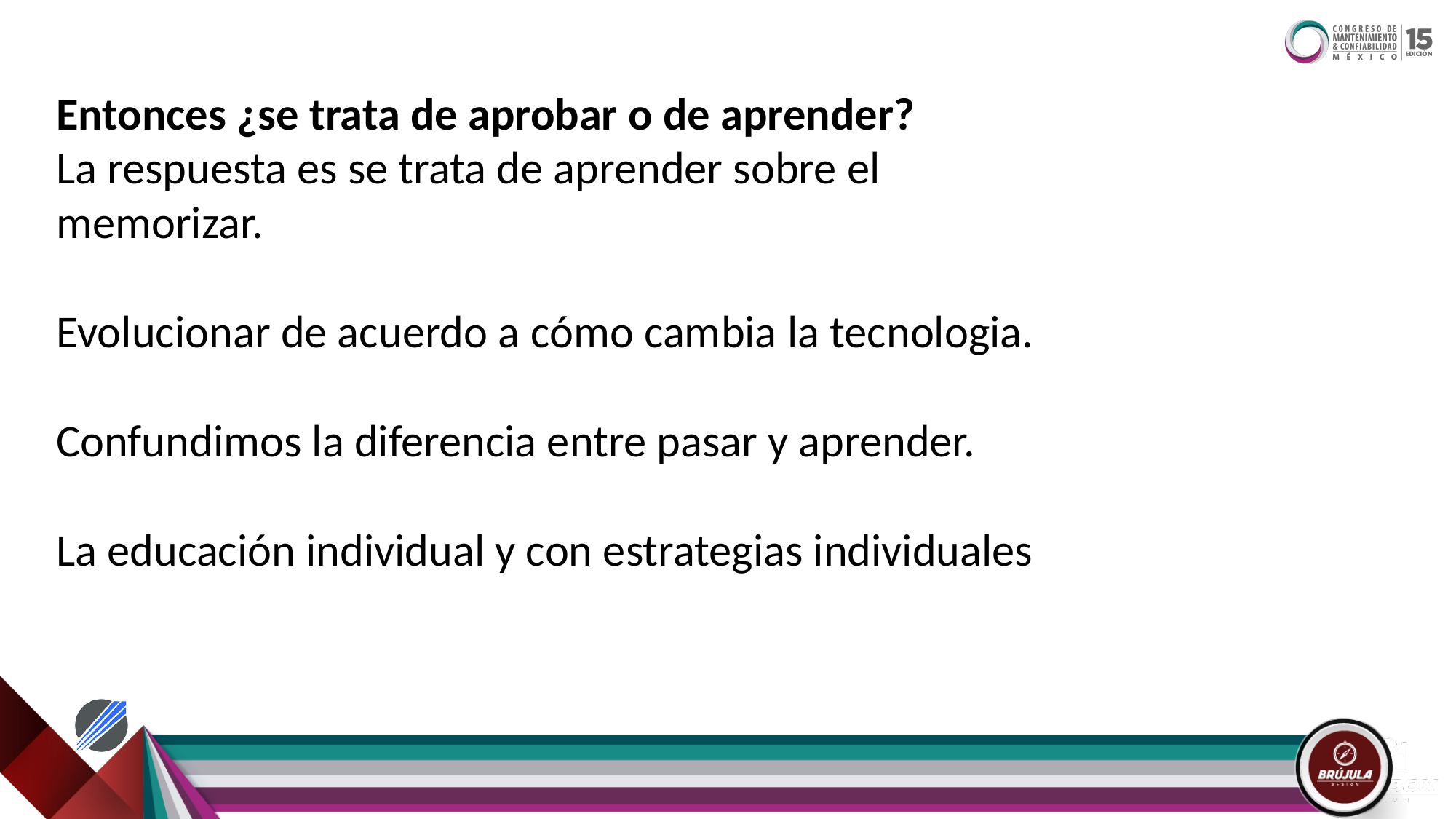

Entonces ¿se trata de aprobar o de aprender?
La respuesta es se trata de aprender sobre el memorizar.

Evolucionar de acuerdo a cómo cambia la tecnologia.

Confundimos la diferencia entre pasar y aprender.

La educación individual y con estrategias individuales